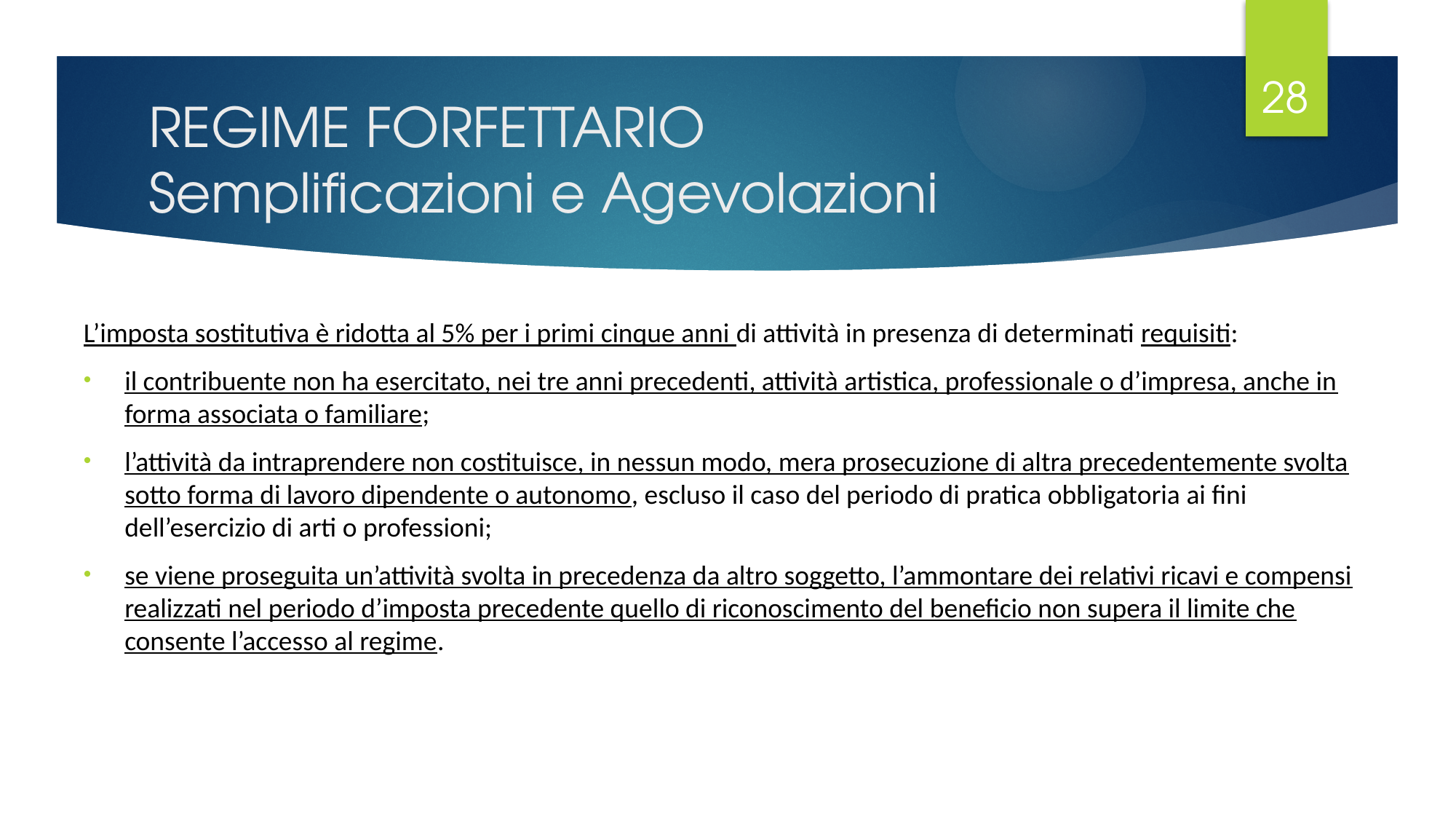

28
# REGIME FORFETTARIO Semplificazioni e Agevolazioni
L’imposta sostitutiva è ridotta al 5% per i primi cinque anni di attività in presenza di determinati requisiti:
il contribuente non ha esercitato, nei tre anni precedenti, attività artistica, professionale o d’impresa, anche in forma associata o familiare;
l’attività da intraprendere non costituisce, in nessun modo, mera prosecuzione di altra precedentemente svolta sotto forma di lavoro dipendente o autonomo, escluso il caso del periodo di pratica obbligatoria ai fini dell’esercizio di arti o professioni;
se viene proseguita un’attività svolta in precedenza da altro soggetto, l’ammontare dei relativi ricavi e compensi realizzati nel periodo d’imposta precedente quello di riconoscimento del beneficio non supera il limite che consente l’accesso al regime.